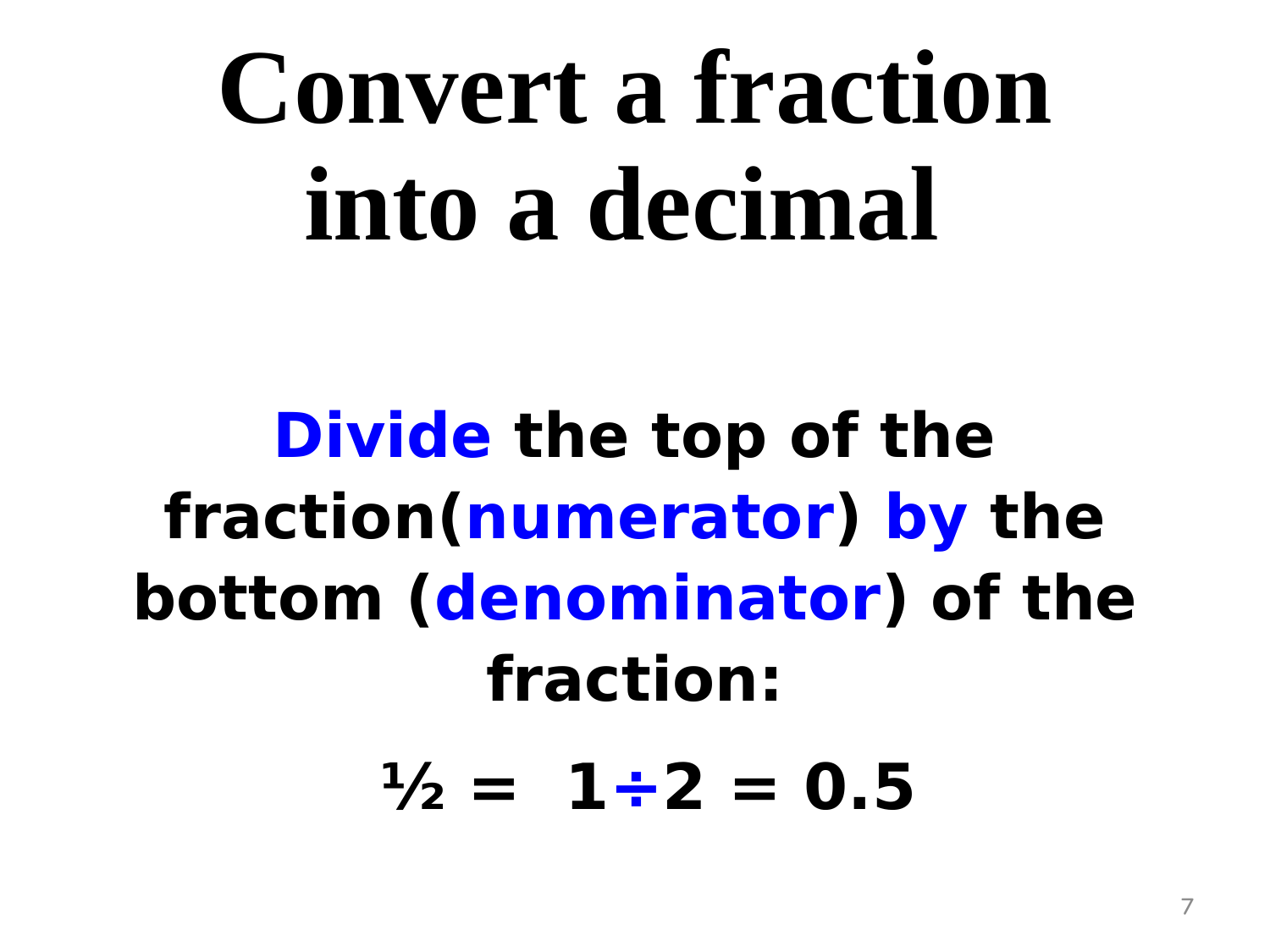

Convert a fraction
into a decimal

Divide the top of the fraction(numerator) by the bottom (denominator) of the fraction:
	         ½ =  1÷2 = 0.5
7